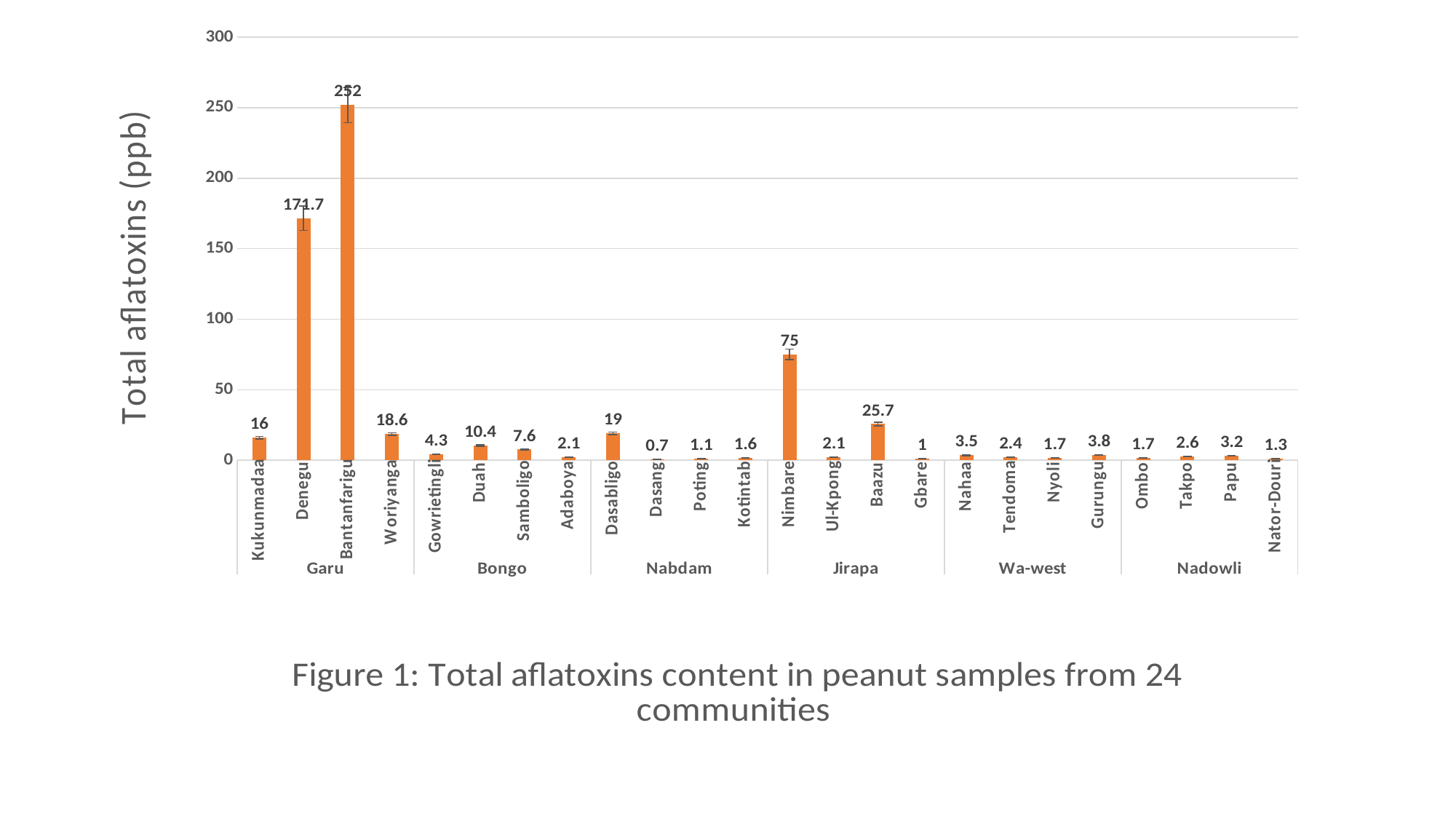

### Chart: Figure 1: Total aflatoxins content in peanut samples from 24 communities

| Category |  |
|---|---|
| Kukunmadaa | 16.0 |
| Denegu | 171.7 |
| Bantanfarigu | 252.0 |
| Woriyanga | 18.6 |
| Gowrietingli | 4.3 |
| Duah | 10.4 |
| Samboligo | 7.6 |
| Adaboya | 2.1 |
| Dasabligo | 19.0 |
| Dasang | 0.7 |
| Poting | 1.1 |
| Kotintab | 1.6 |
| Nimbare | 75.0 |
| Ul-Kpong | 2.1 |
| Baazu | 25.7 |
| Gbare | 1.0 |
| Nahaa | 3.5 |
| Tendoma | 2.4 |
| Nyoli | 1.7 |
| Gurungu | 3.8 |
| Ombo | 1.7 |
| Takpo | 2.6 |
| Papu | 3.2 |
| Nator-Douri | 1.3 |